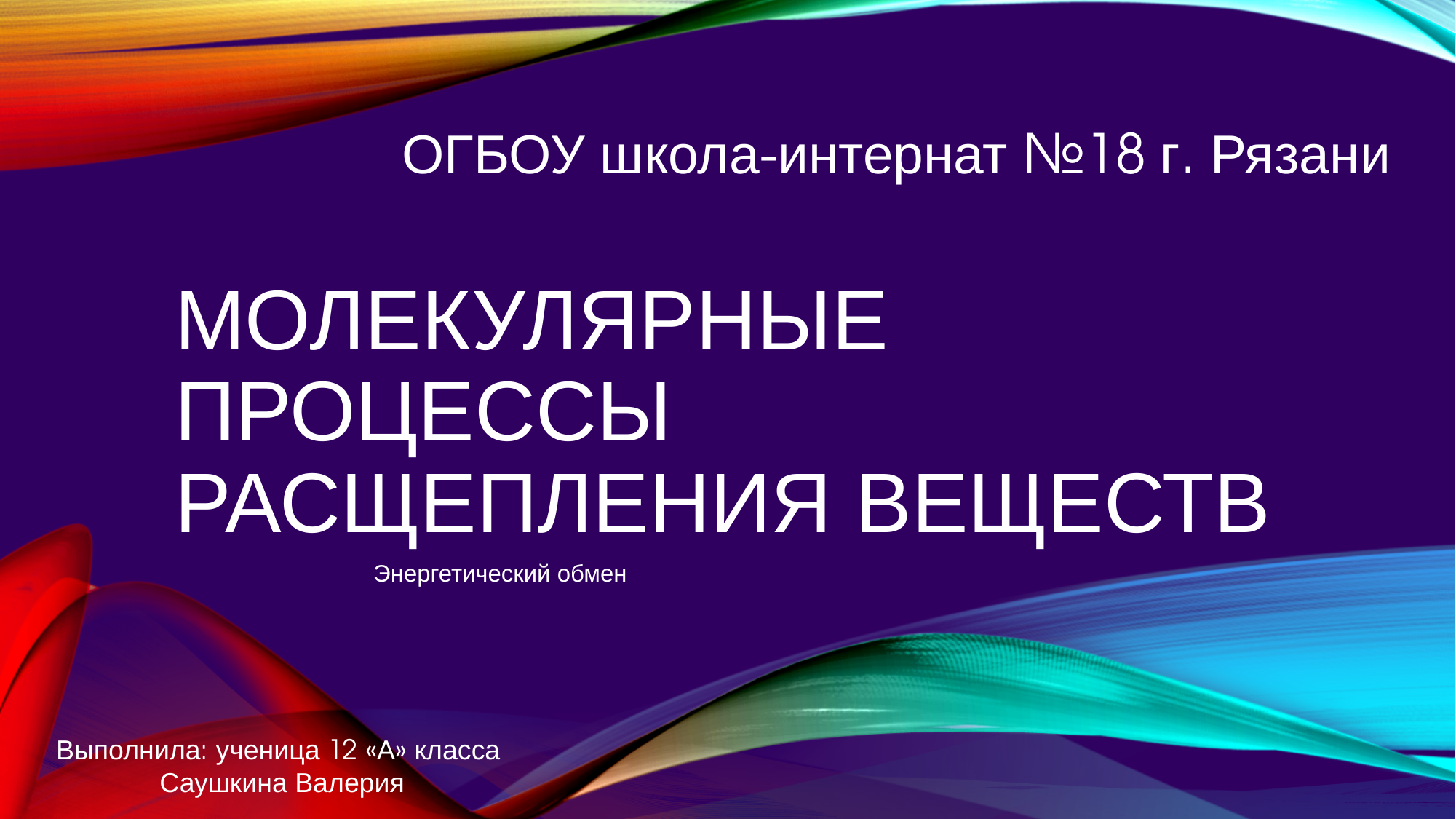

ОГБОУ школа-интернат №18 г. Рязани
# Молекулярные процессы расщепления веществ
Энергетический обмен
Выполнила: ученица 12 «А» класса
Саушкина Валерия